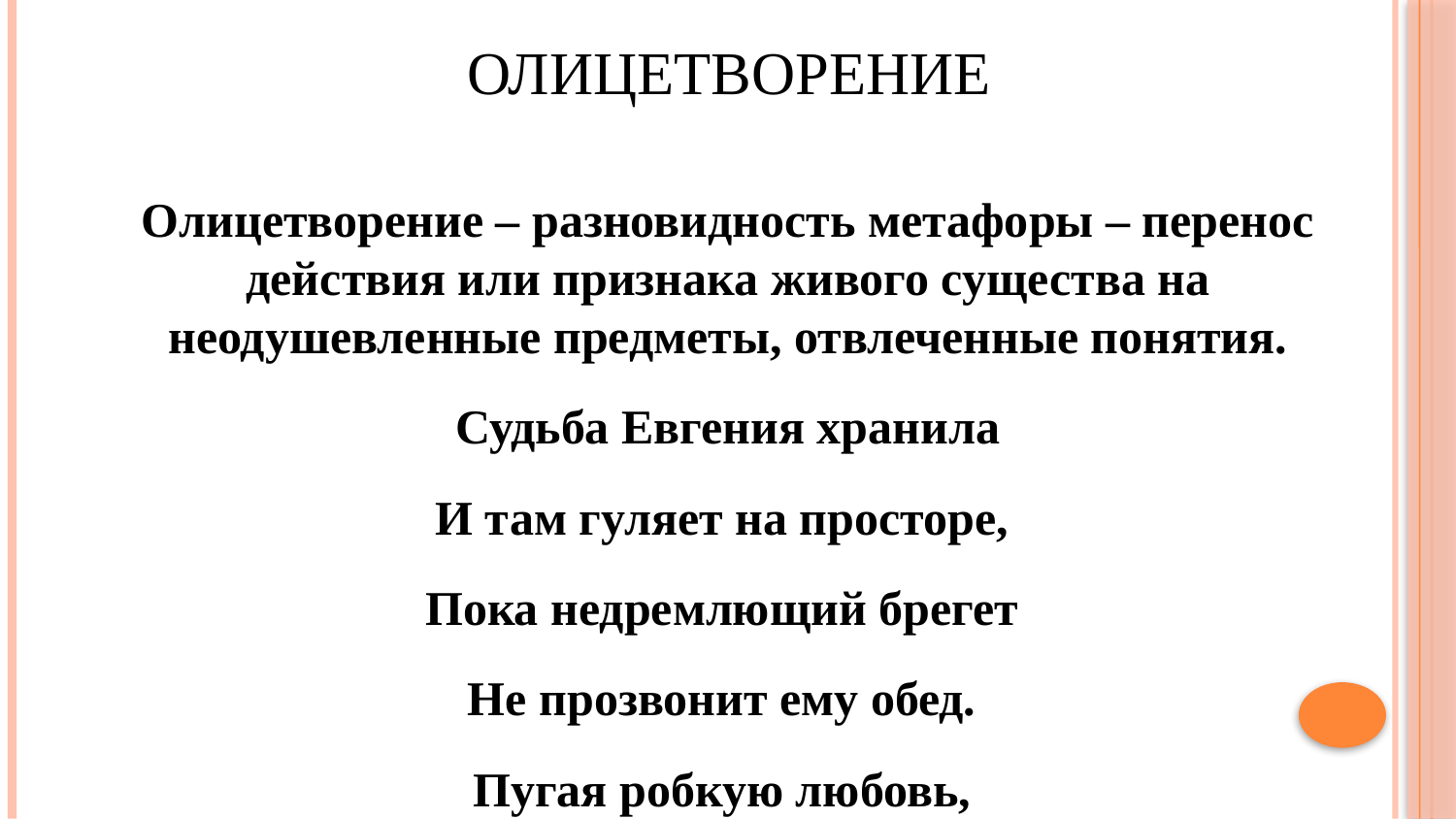

# Олицетворение
Олицетворение – разновидность метафоры – перенос действия или признака живого существа на неодушевленные предметы, отвлеченные понятия.
Судьба Евгения хранила
И там гуляет на просторе,
Пока недремлющий брегет
Не прозвонит ему обед.
Пугая робкую любовь,
Ее привлечь умели вновь.